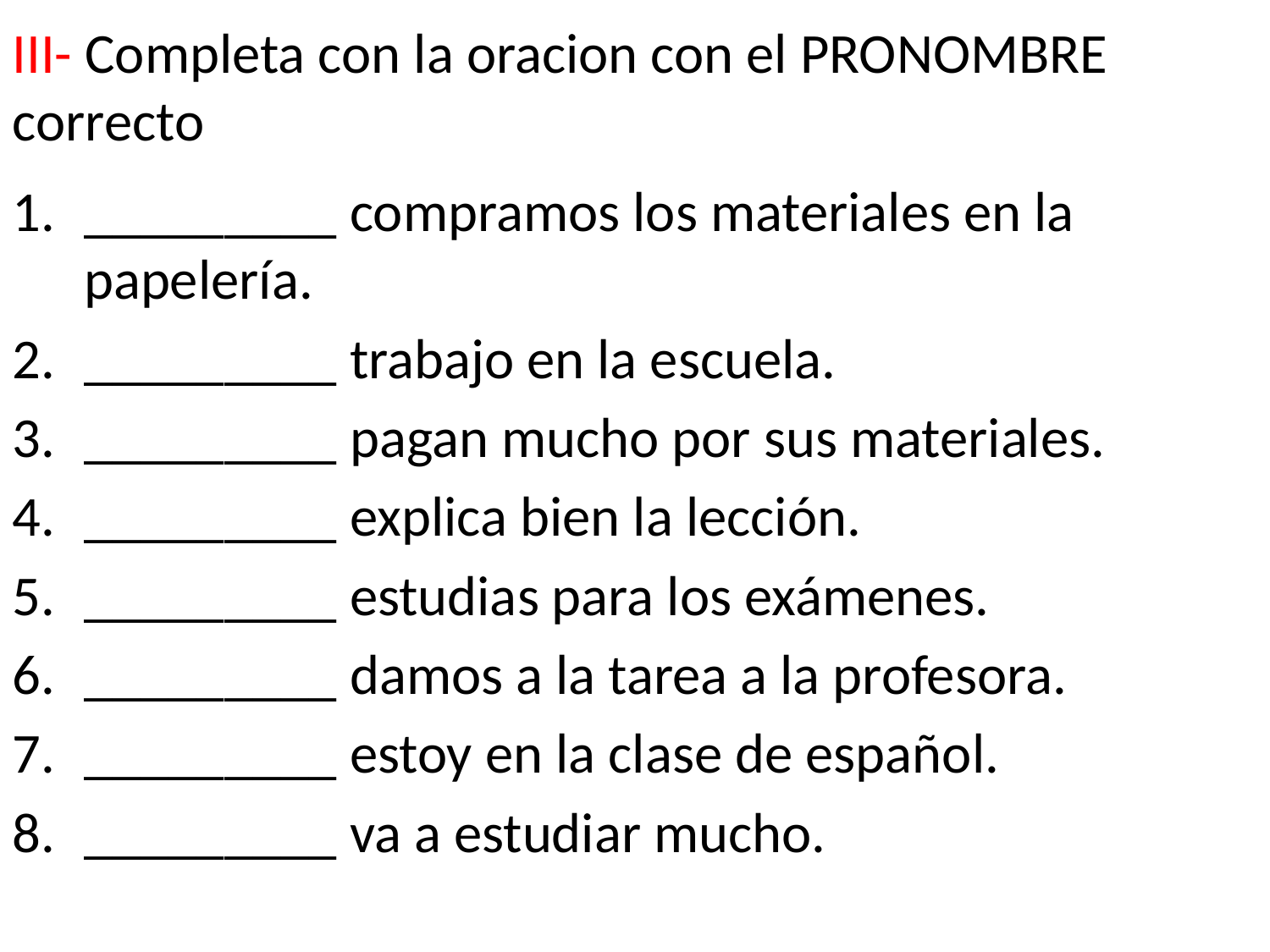

III- Completa con la oracion con el PRONOMBRE correcto
_________ compramos los materiales en la papelería.
_________ trabajo en la escuela.
_________ pagan mucho por sus materiales.
_________ explica bien la lección.
_________ estudias para los exámenes.
_________ damos a la tarea a la profesora.
_________ estoy en la clase de español.
_________ va a estudiar mucho.